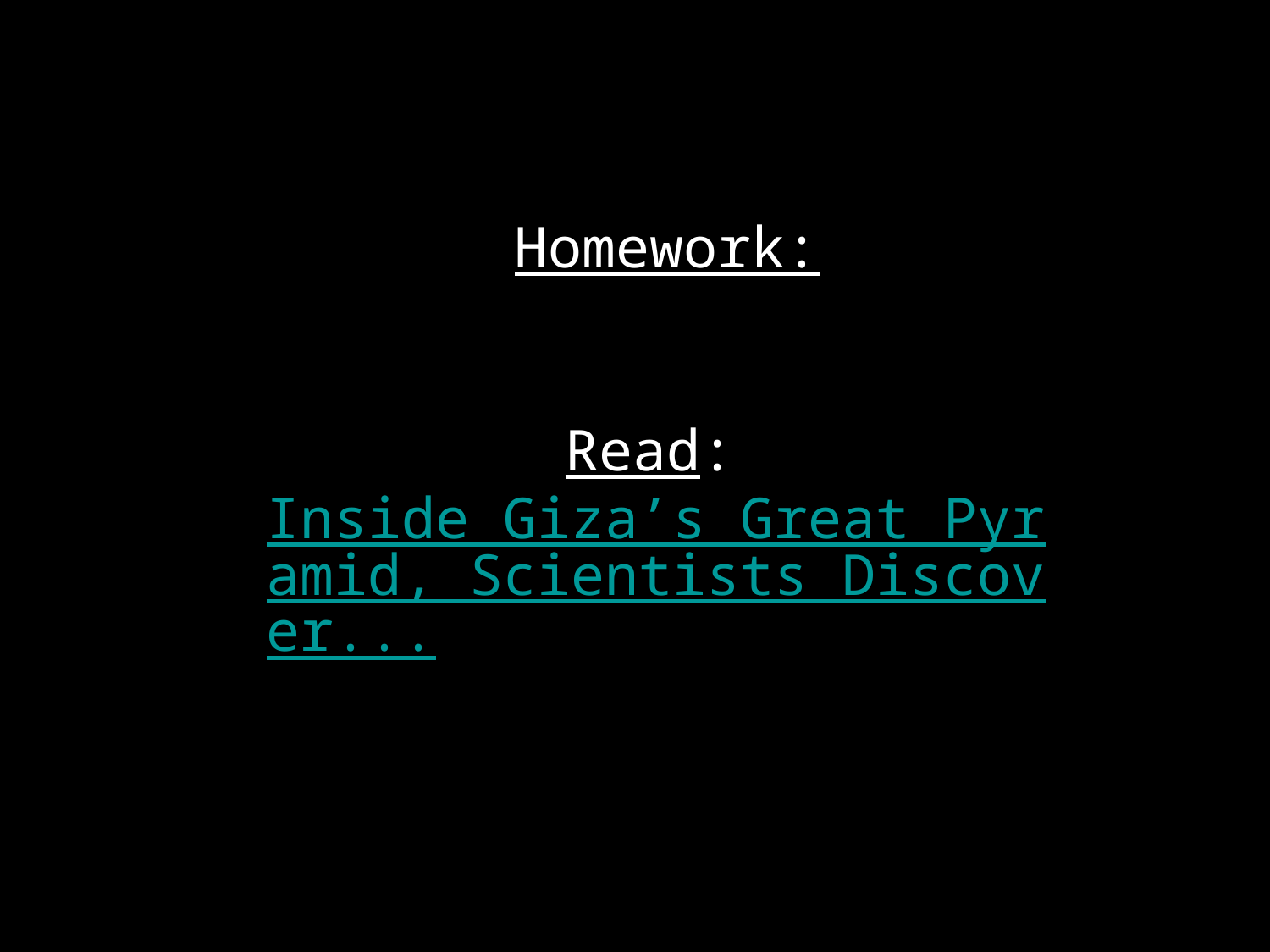

Homework:

Read: Inside Giza’s Great Pyramid, Scientists Discover...